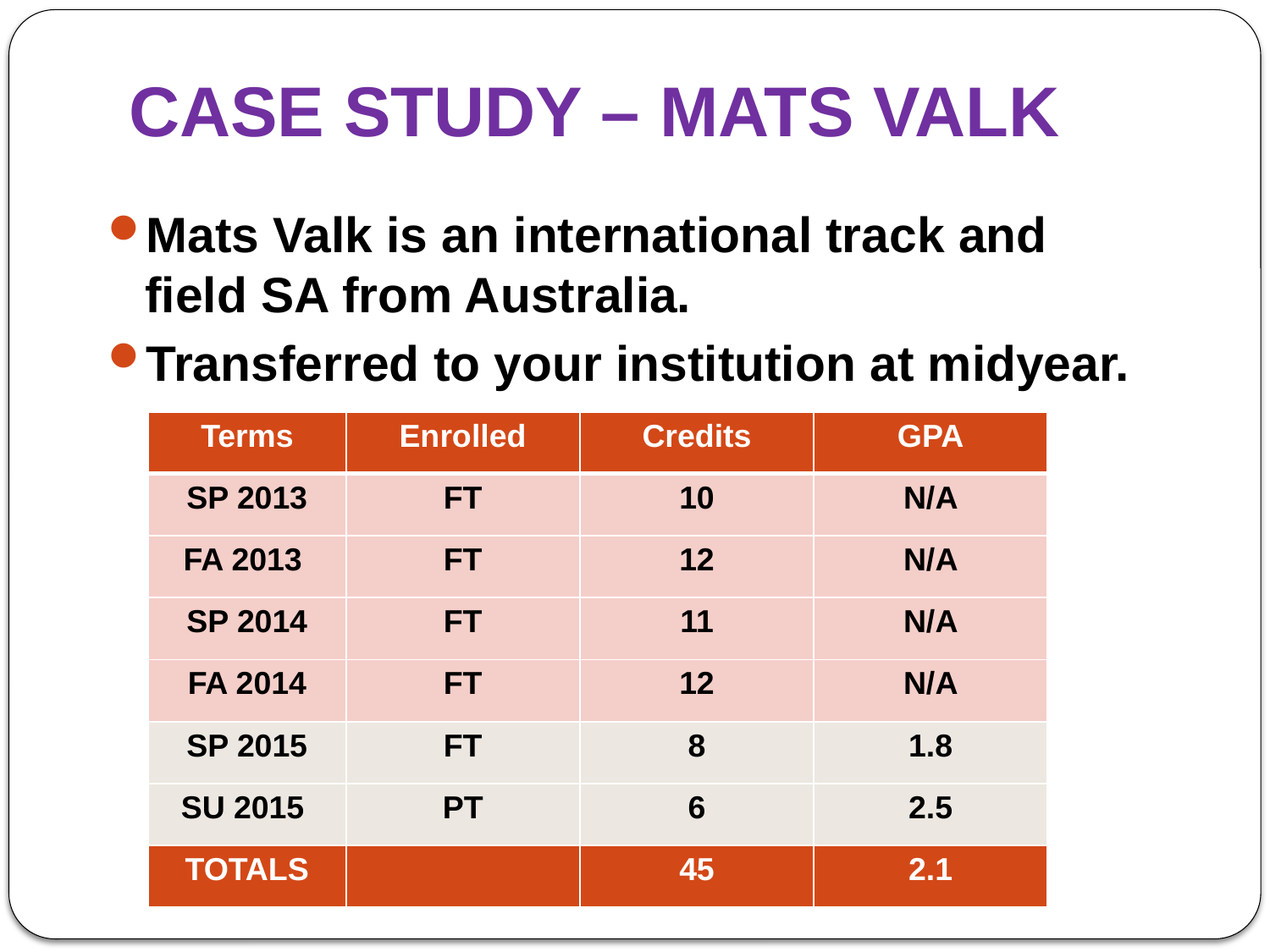

# CASE STUDY – MATS VALK

Mats Valk is an international track and field SA from Australia.
Transferred to your institution at midyear.

| Terms | Enrolled | Credits | GPA |
| --- | --- | --- | --- |
| SP 2013 | FT | 10 | N/A |
| FA 2013 | FT | 12 | N/A |
| SP 2014 | FT | 11 | N/A |
| FA 2014 | FT | 12 | N/A |
| SP 2015 | FT | 8 | 1.8 |
| SU 2015 | PT | 6 | 2.5 |
| TOTALS |  | 45 | 2.1 |